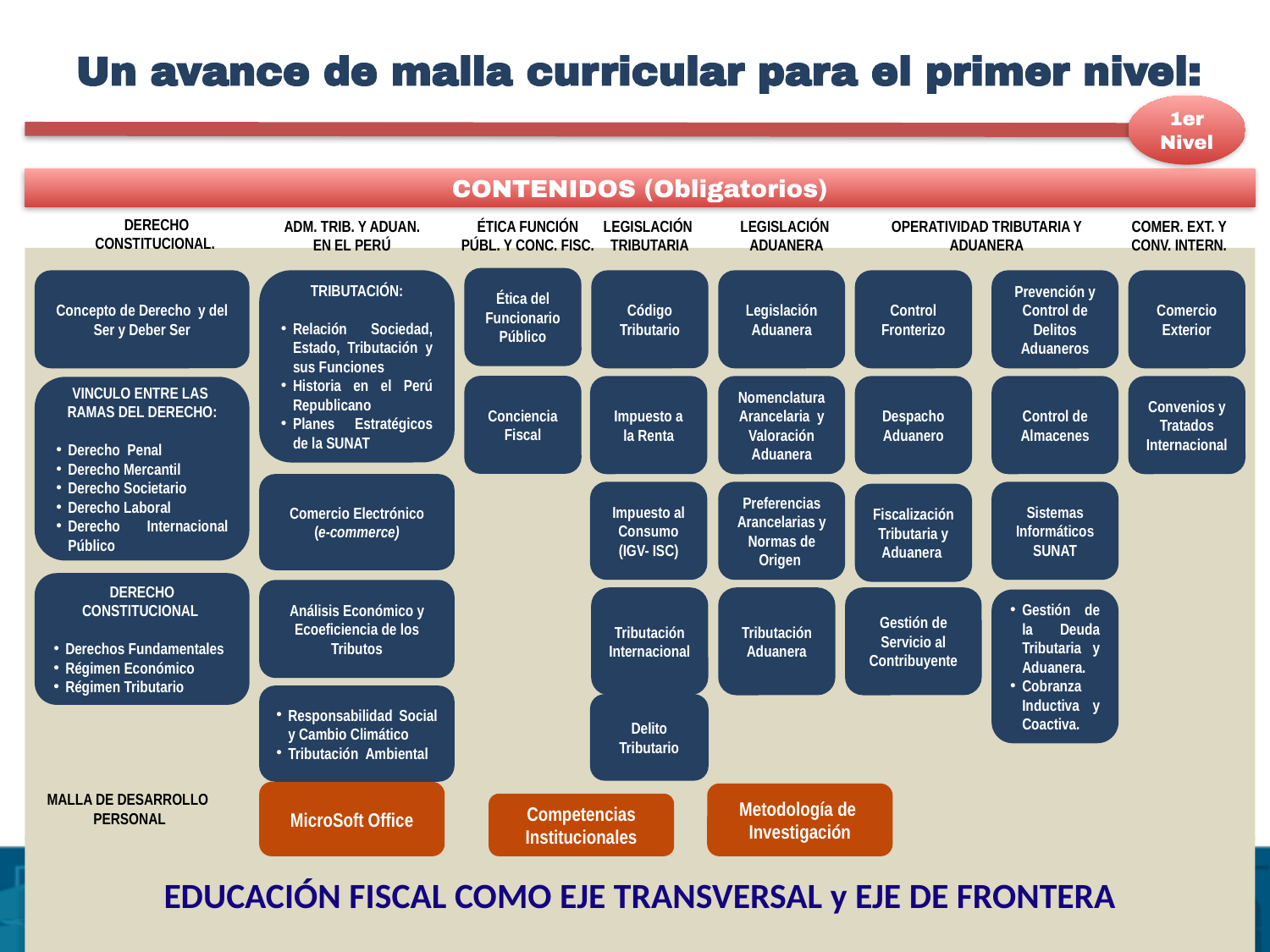

Un avance de malla curricular para el primer nivel:
1er
Nivel
CONTENIDOS (Obligatorios)
DERECHO CONSTITUCIONAL.
ADM. TRIB. Y ADUAN.
EN EL PERÚ
ÉTICA FUNCIÓN
PÚBL. Y CONC. FISC.
LEGISLACIÓN
TRIBUTARIA
LEGISLACIÓN
ADUANERA
OPERATIVIDAD TRIBUTARIA Y ADUANERA
COMER. EXT. Y
CONV. INTERN.

Ética del Funcionario Público
Concepto de Derecho  y del Ser y Deber Ser
TRIBUTACIÓN:

Relación Sociedad, Estado, Tributación y sus Funciones
Historia en el Perú Republicano
Planes Estratégicos de la SUNAT
Código Tributario
Legislación Aduanera
Control Fronterizo
Prevención y Control de Delitos Aduaneros
Comercio Exterior
Conciencia
Fiscal
Impuesto a la Renta
Nomenclatura Arancelaria  y Valoración Aduanera
Despacho Aduanero
Control de Almacenes
Convenios y Tratados
Internacional
VINCULO ENTRE LAS  RAMAS DEL DERECHO:

Derecho  Penal
Derecho Mercantil
Derecho Societario
Derecho Laboral
Derecho Internacional Público
Comercio Electrónico
(e-commerce)
Impuesto al Consumo
(IGV- ISC)
Preferencias Arancelarias y Normas de Origen
Sistemas Informáticos SUNAT
Fiscalización Tributaria y Aduanera
DERECHO CONSTITUCIONAL

Derechos Fundamentales
Régimen Económico
Régimen Tributario
Análisis Económico y Ecoeficiencia de los Tributos
Tributación Internacional
Tributación Aduanera
Gestión de Servicio al Contribuyente
Gestión de la Deuda Tributaria y Aduanera.
Cobranza Inductiva y Coactiva.
Responsabilidad Social y Cambio Climático
Tributación  Ambiental
Delito Tributario
MicroSoft Office
MALLA DE DESARROLLO
PERSONAL
Metodología de  Investigación
Competencias Institucionales
EDUCACIÓN FISCAL COMO EJE TRANSVERSAL y EJE DE FRONTERA